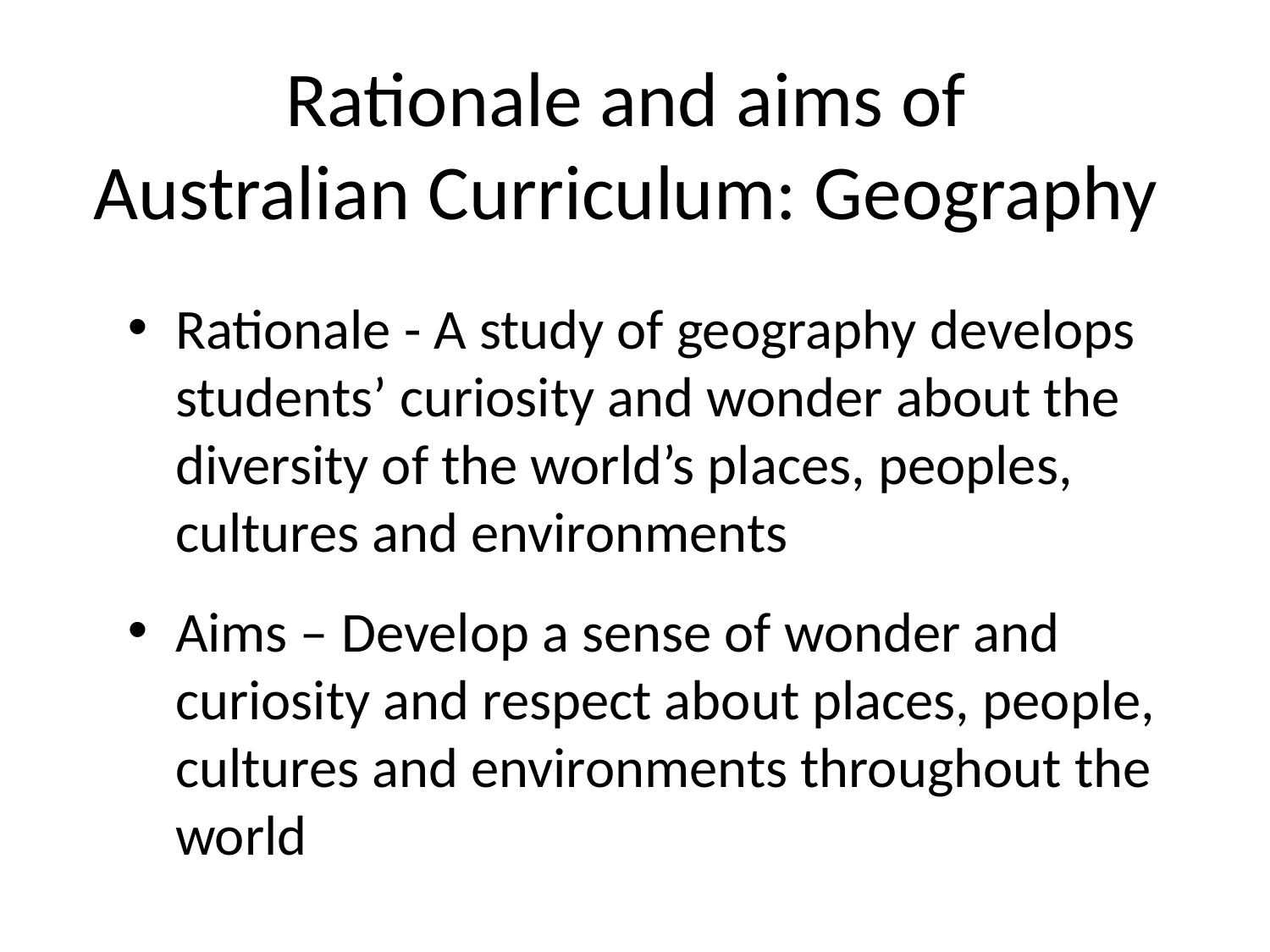

# Rationale and aims of Australian Curriculum: Geography
Rationale - A study of geography develops students’ curiosity and wonder about the diversity of the world’s places, peoples, cultures and environments
Aims – Develop a sense of wonder and curiosity and respect about places, people, cultures and environments throughout the world